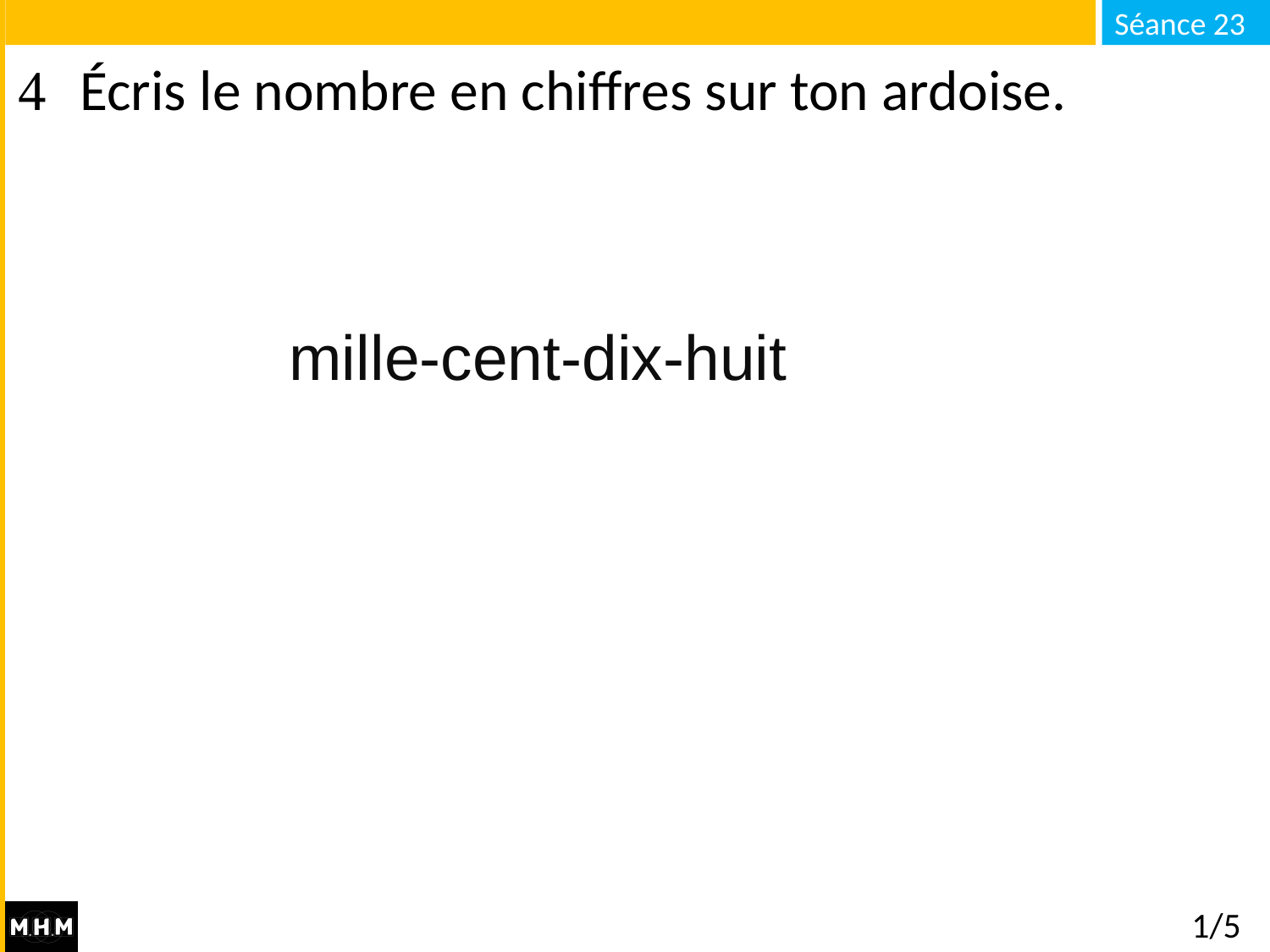

# Écris le nombre en chiffres sur ton ardoise.
mille-cent-dix-huit
1/5